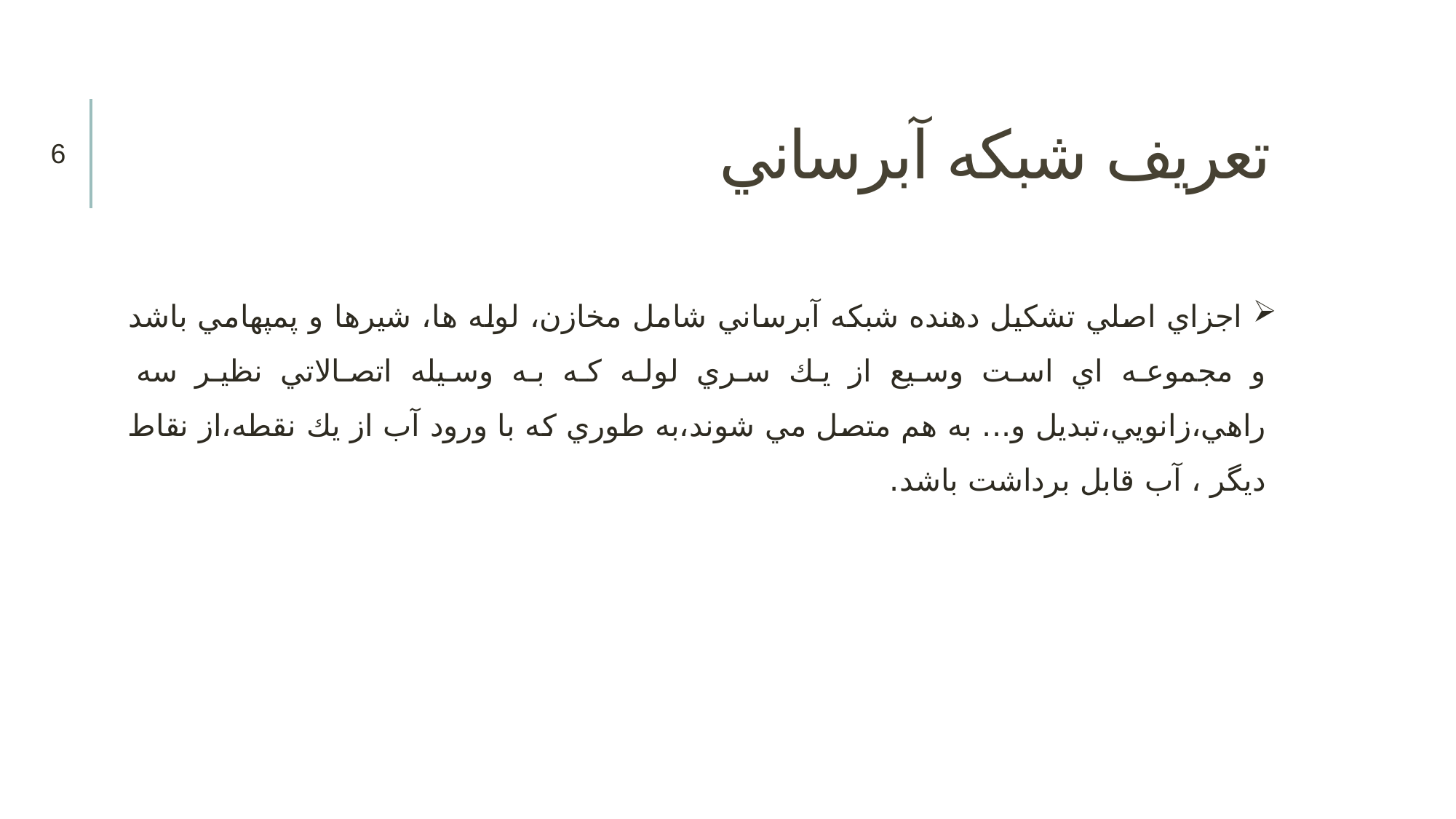

# تعريف شبكه آبرساني
6
 اجزاي اصلي تشكيل دهنده شبكه آبرساني شامل مخازن، لوله ها، شيرها و پمپهامي باشد و مجموعه اي است وسيع از يك سري لوله كه به وسيله اتصالاتي نظير سه راهي،زانويي،تبديل و... به هم متصل مي شوند،به طوري كه با ورود آب از يك نقطه،از نقاط ديگر ، آب قابل برداشت باشد.